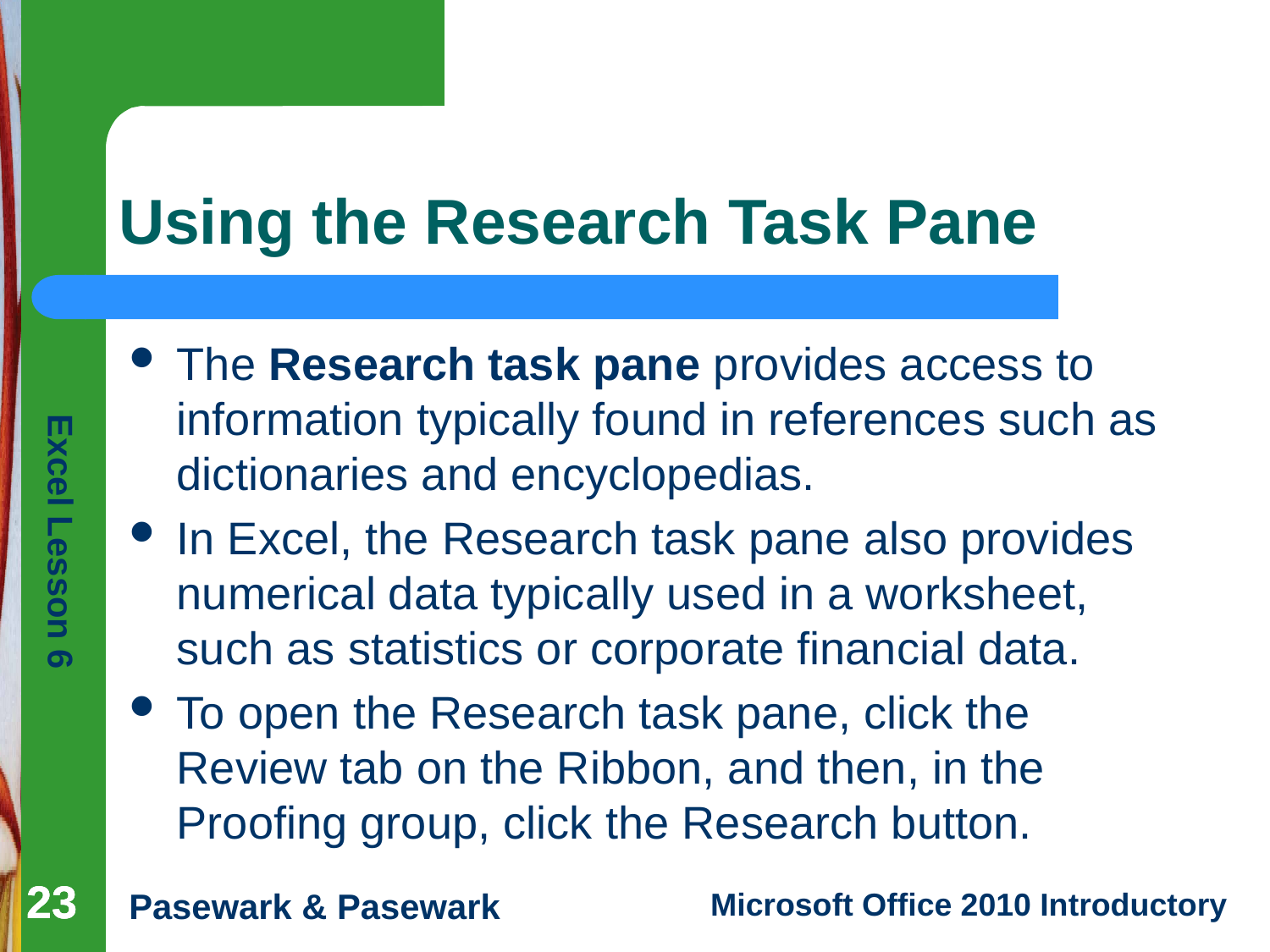

# Using the Research Task Pane
The Research task pane provides access to information typically found in references such as dictionaries and encyclopedias.
In Excel, the Research task pane also provides numerical data typically used in a worksheet, such as statistics or corporate financial data.
To open the Research task pane, click the Review tab on the Ribbon, and then, in the Proofing group, click the Research button.
23
23
23